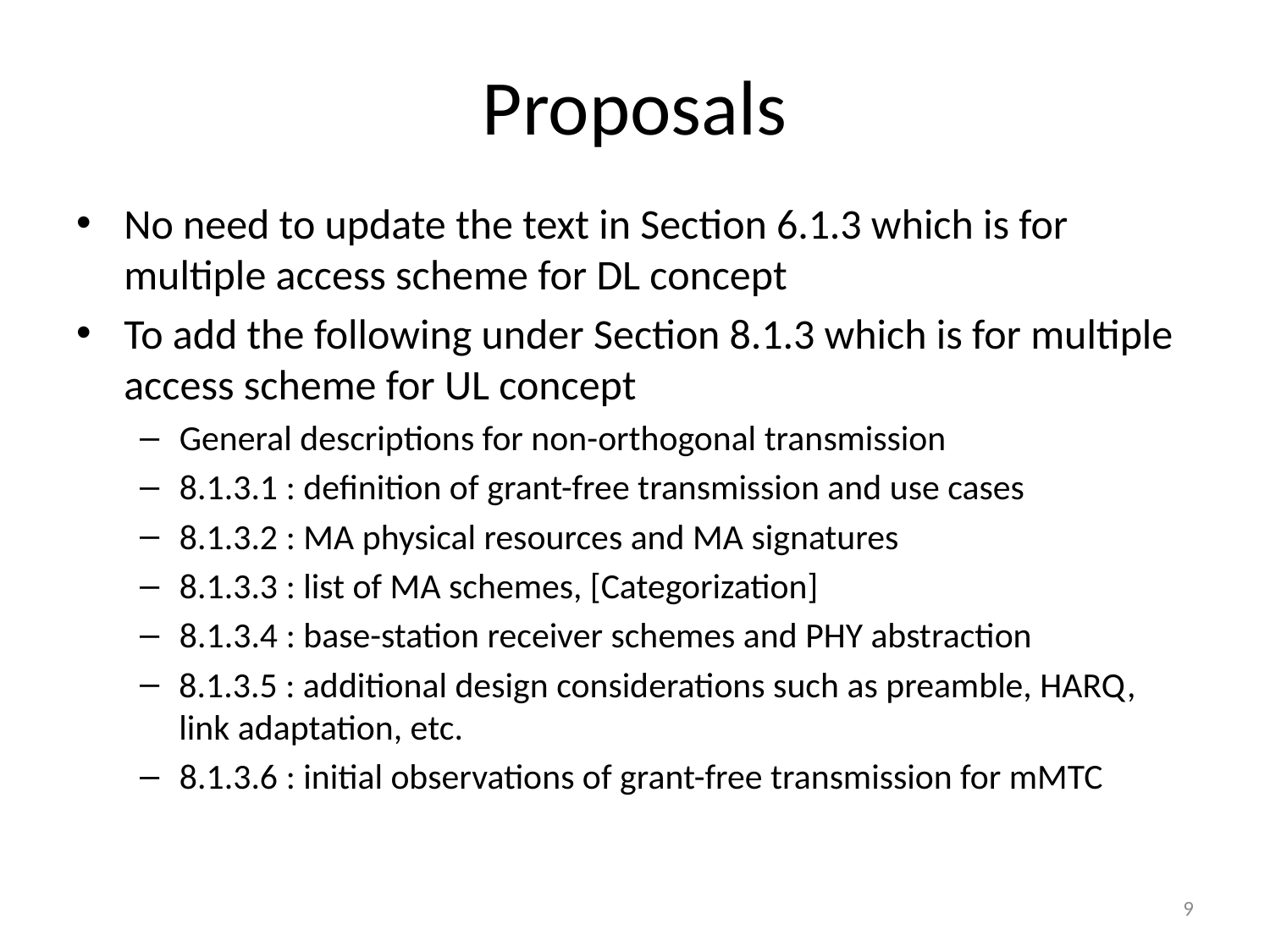

# Proposals
No need to update the text in Section 6.1.3 which is for multiple access scheme for DL concept
To add the following under Section 8.1.3 which is for multiple access scheme for UL concept
General descriptions for non-orthogonal transmission
8.1.3.1 : definition of grant-free transmission and use cases
8.1.3.2 : MA physical resources and MA signatures
8.1.3.3 : list of MA schemes, [Categorization]
8.1.3.4 : base-station receiver schemes and PHY abstraction
8.1.3.5 : additional design considerations such as preamble, HARQ, link adaptation, etc.
8.1.3.6 : initial observations of grant-free transmission for mMTC

9